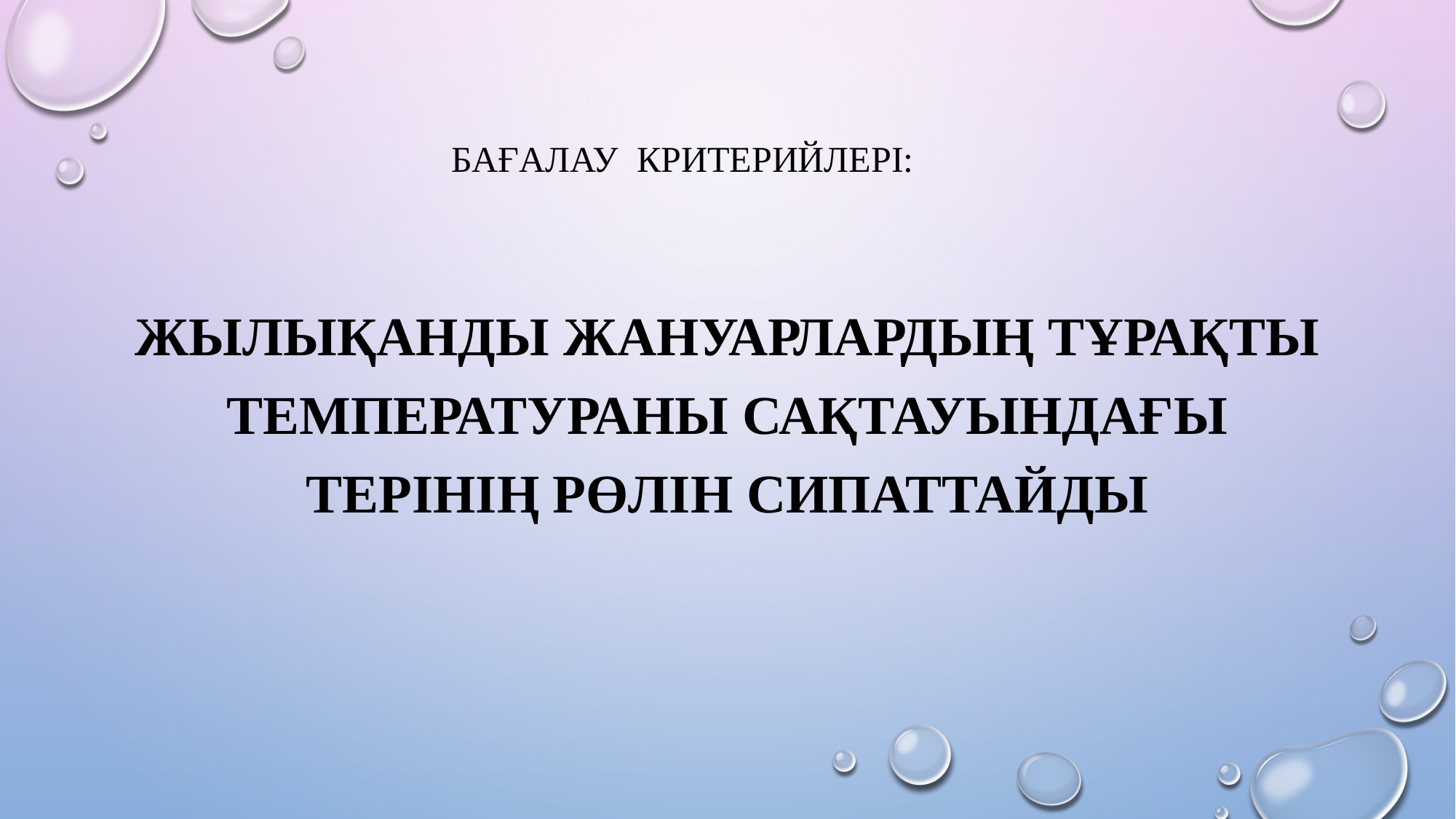

# Бағалау  критерийлері:
жылықанды жануарлардың тұрақты температураны сақтауындағы терінің рөлін сипаттайды